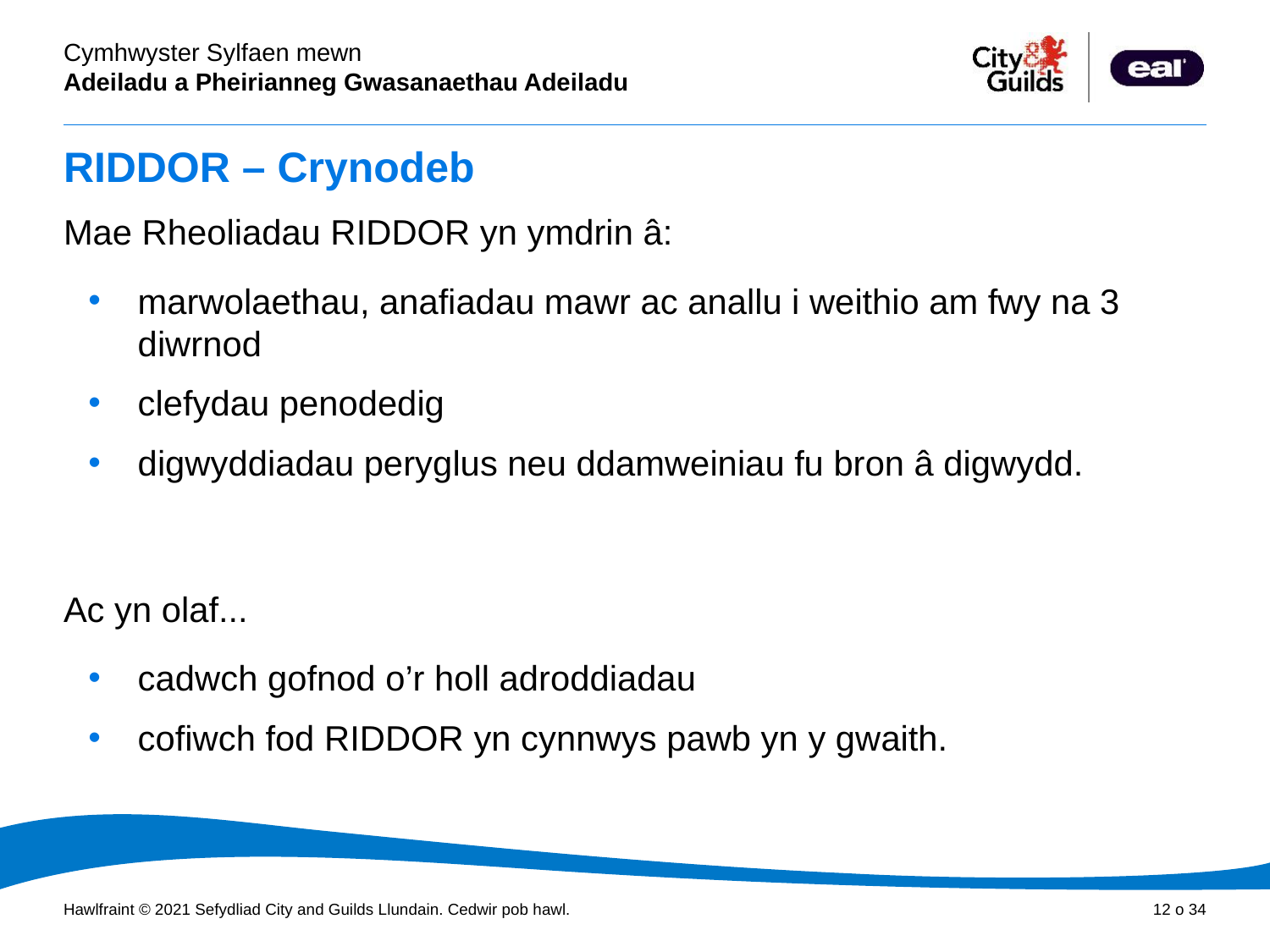

# RIDDOR – Crynodeb
Mae Rheoliadau RIDDOR yn ymdrin â:
marwolaethau, anafiadau mawr ac anallu i weithio am fwy na 3 diwrnod
clefydau penodedig
digwyddiadau peryglus neu ddamweiniau fu bron â digwydd.

Ac yn olaf...
cadwch gofnod o’r holl adroddiadau
cofiwch fod RIDDOR yn cynnwys pawb yn y gwaith.